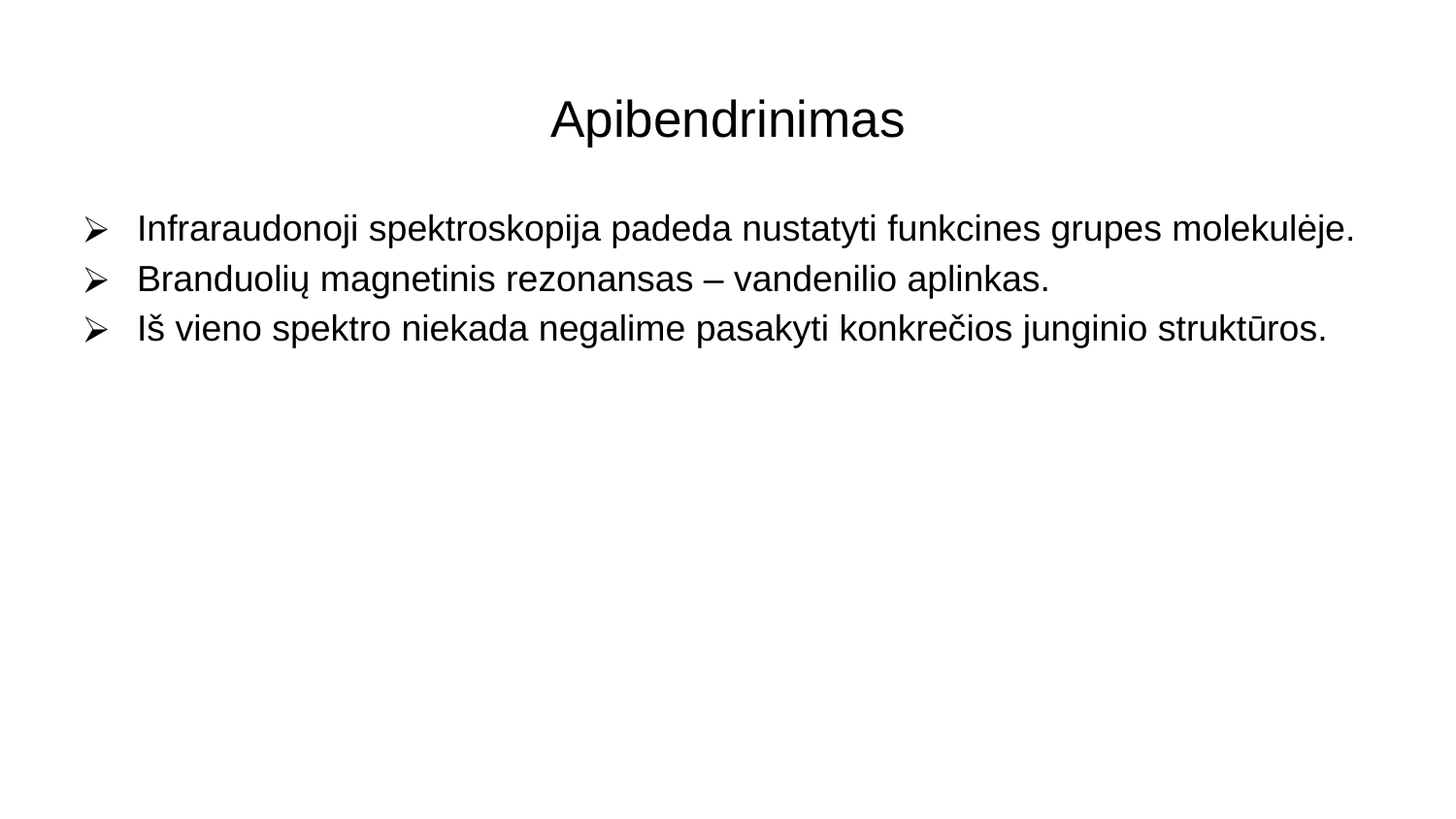

# Apibendrinimas
Infraraudonoji spektroskopija padeda nustatyti funkcines grupes molekulėje.
Branduolių magnetinis rezonansas – vandenilio aplinkas.
Iš vieno spektro niekada negalime pasakyti konkrečios junginio struktūros.